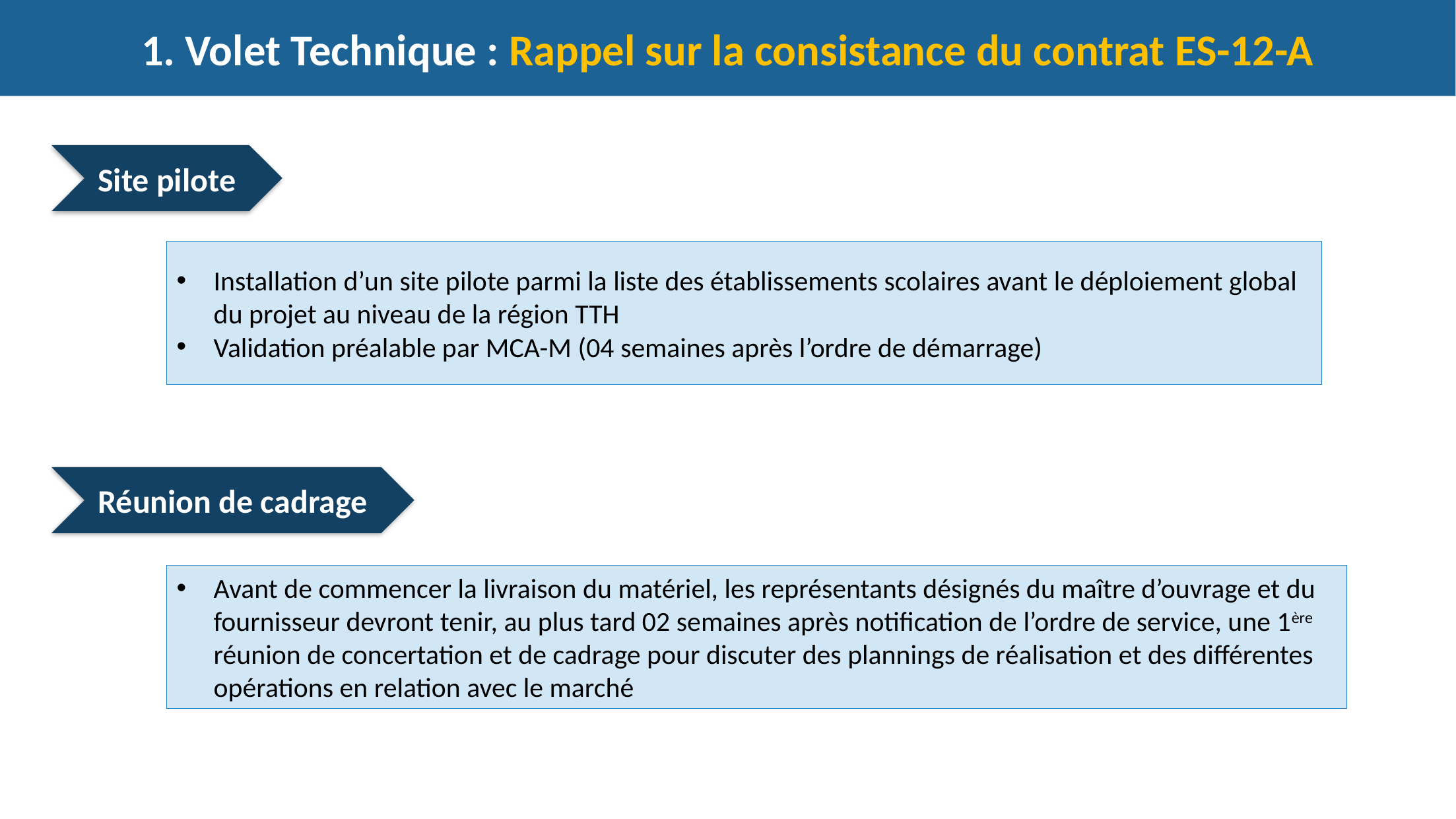

1. Volet Technique : Rappel sur la consistance du contrat ES-12-A

Site pilote
Installation d’un site pilote parmi la liste des établissements scolaires avant le déploiement global du projet au niveau de la région TTH
Validation préalable par MCA-M (04 semaines après l’ordre de démarrage)
Réunion de cadrage
Avant de commencer la livraison du matériel, les représentants désignés du maître d’ouvrage et du fournisseur devront tenir, au plus tard 02 semaines après notification de l’ordre de service, une 1ère  réunion de concertation et de cadrage pour discuter des plannings de réalisation et des différentes opérations en relation avec le marché